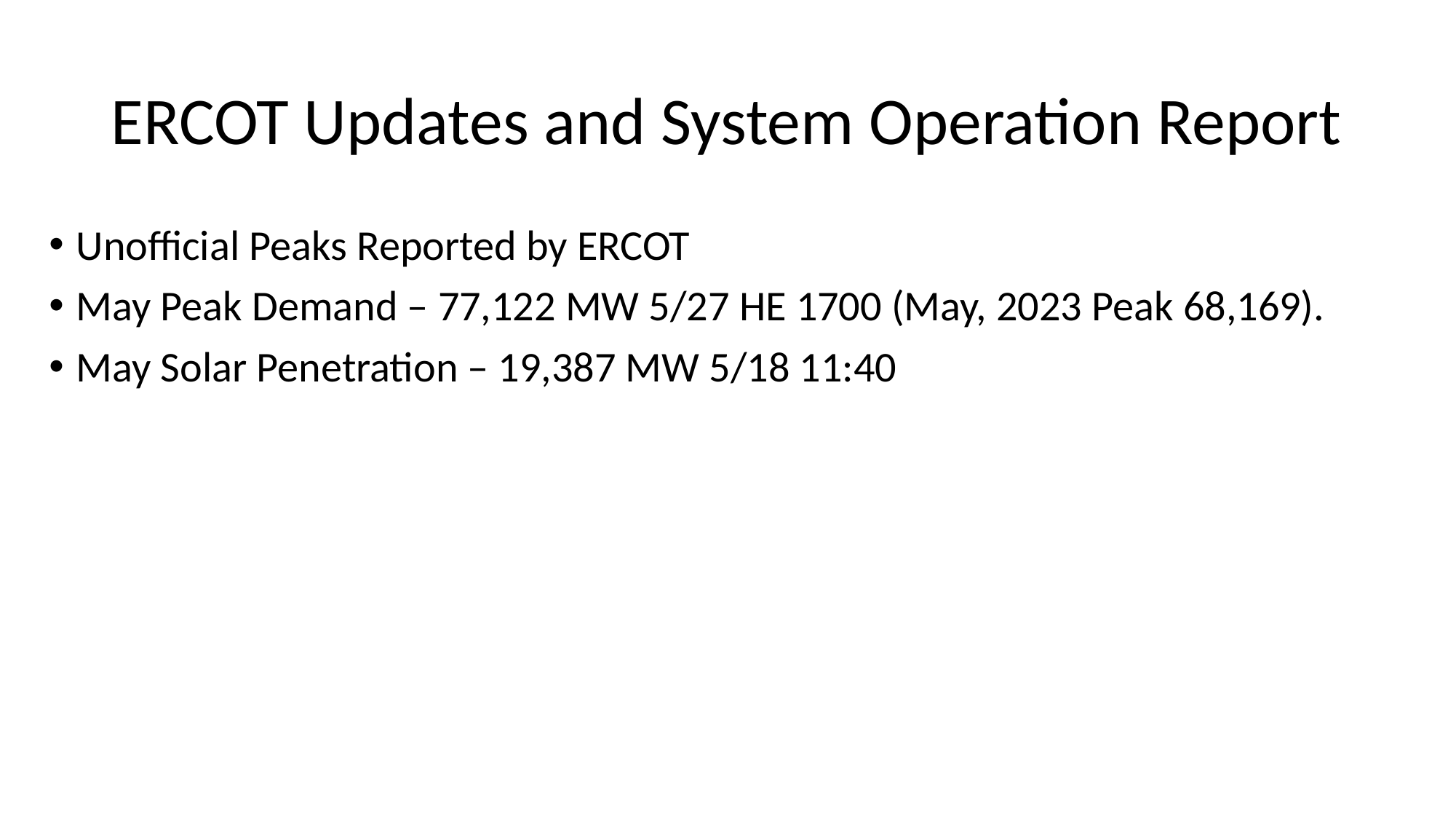

# ERCOT Updates and System Operation Report
Unofficial Peaks Reported by ERCOT
May Peak Demand – 77,122 MW 5/27 HE 1700 (May, 2023 Peak 68,169).
May Solar Penetration – 19,387 MW 5/18 11:40